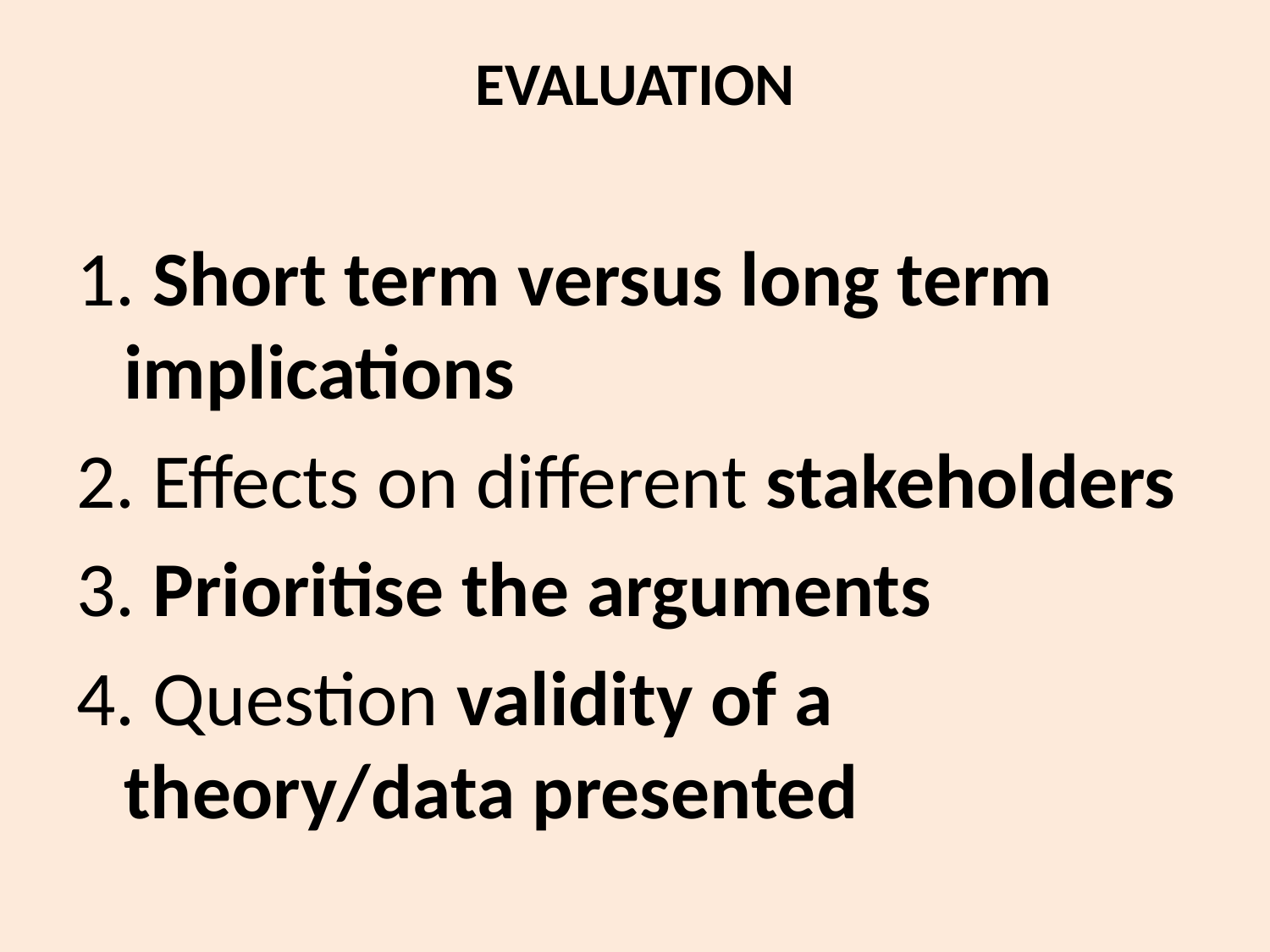

# EVALUATION
1. Short term versus long term implications
2. Effects on different stakeholders
3. Prioritise the arguments
4. Question validity of a theory/data presented